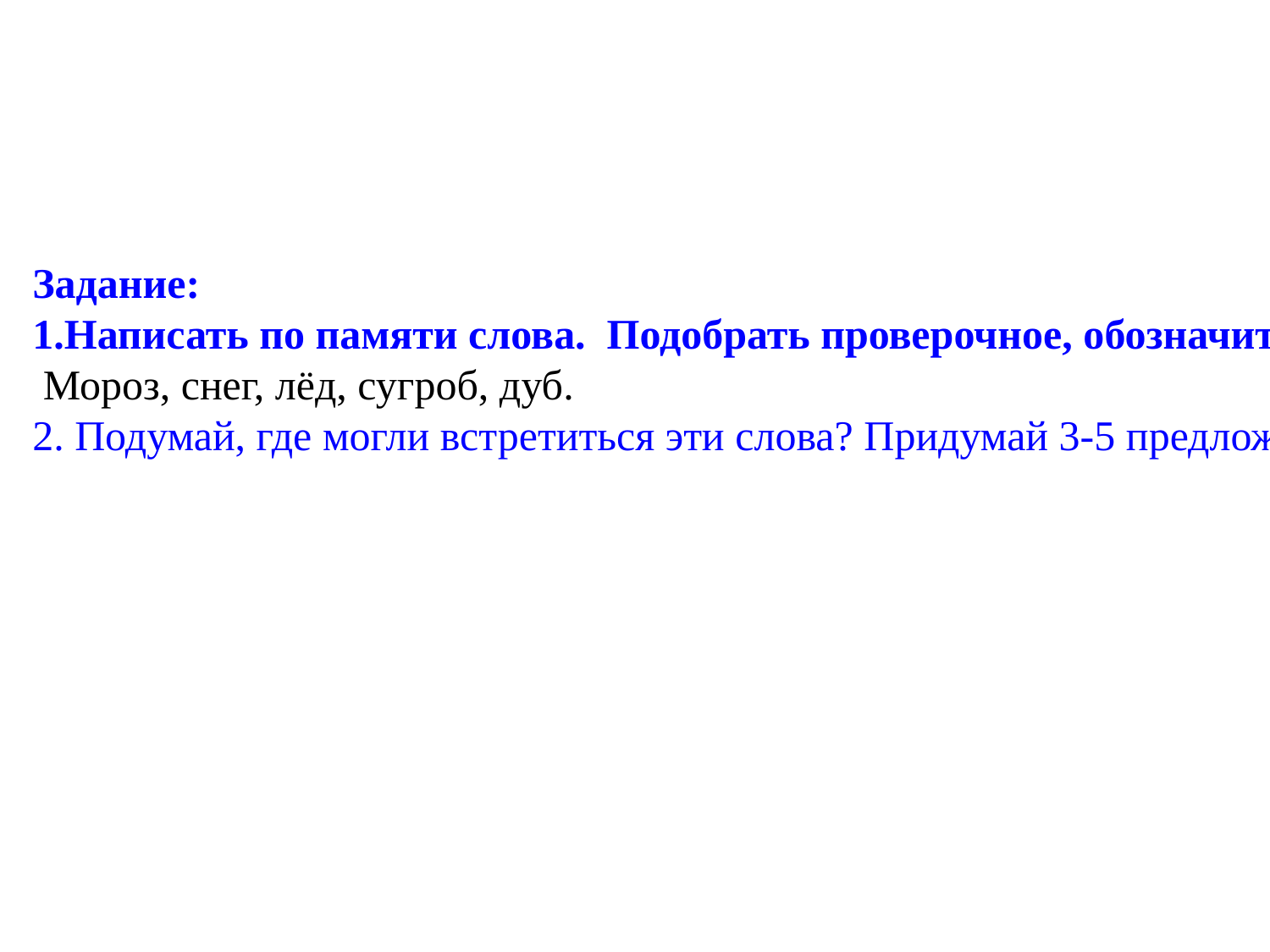

Задание:
1.Написать по памяти слова.  Подобрать проверочное, обозначить орфограмму.
 Мороз, снег, лёд, сугроб, дуб.
2. Подумай, где могли встретиться эти слова? Придумай 3-5 предложений с этими словами так, чтобы получился рассказ.